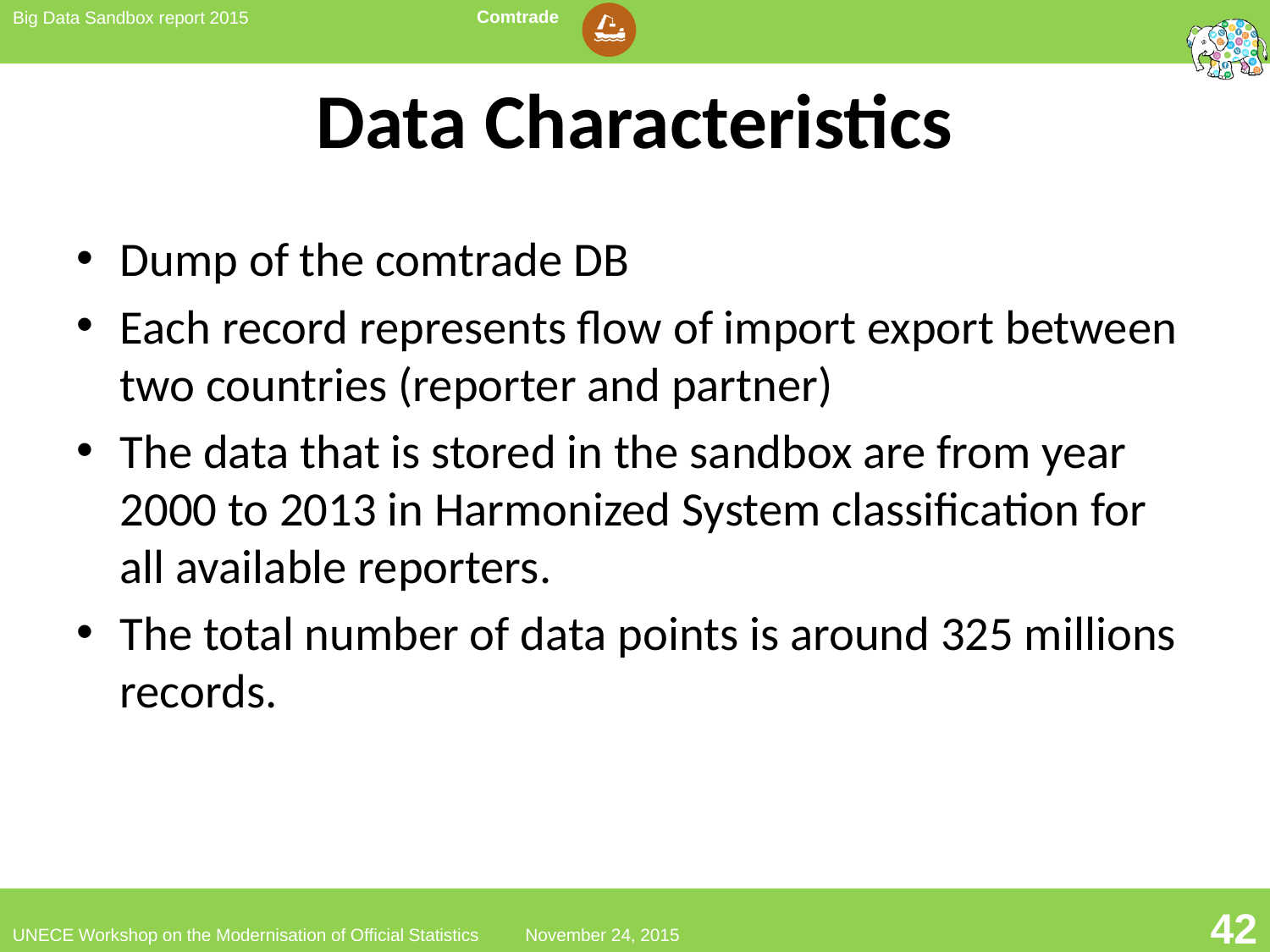

# Data Characteristics
Dump of the comtrade DB
Each record represents flow of import export between two countries (reporter and partner)
The data that is stored in the sandbox are from year 2000 to 2013 in Harmonized System classification for all available reporters.
The total number of data points is around 325 millions records.

3
42